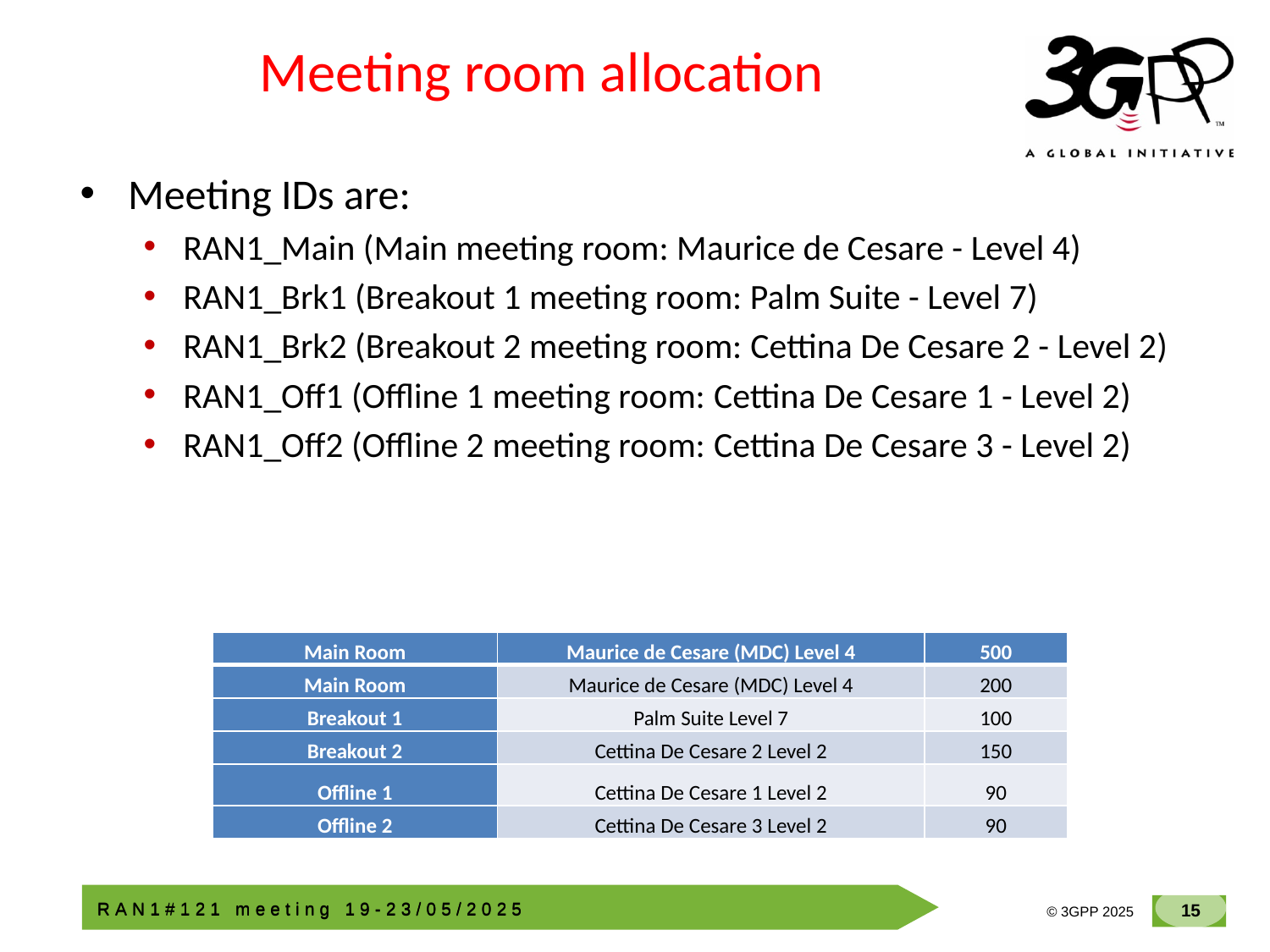

# Meeting room allocation
Meeting IDs are:
RAN1_Main (Main meeting room: Maurice de Cesare - Level 4)
RAN1_Brk1 (Breakout 1 meeting room: Palm Suite - Level 7)
RAN1_Brk2 (Breakout 2 meeting room: Cettina De Cesare 2 - Level 2)
RAN1_Off1 (Offline 1 meeting room: Cettina De Cesare 1 - Level 2)
RAN1_Off2 (Offline 2 meeting room: Cettina De Cesare 3 - Level 2)

| Main Room | Maurice de Cesare (MDC) Level 4 | 500 |
| --- | --- | --- |
| Main Room | Maurice de Cesare (MDC) Level 4 | 200 |
| Breakout 1 | Palm Suite Level 7 | 100 |
| Breakout 2 | Cettina De Cesare 2 Level 2 | 150 |
| Offline 1 | Cettina De Cesare 1 Level 2 | 90 |
| Offline 2 | Cettina De Cesare 3 Level 2 | 90 |
 RAN1#121 meeting 19-23/05/2025